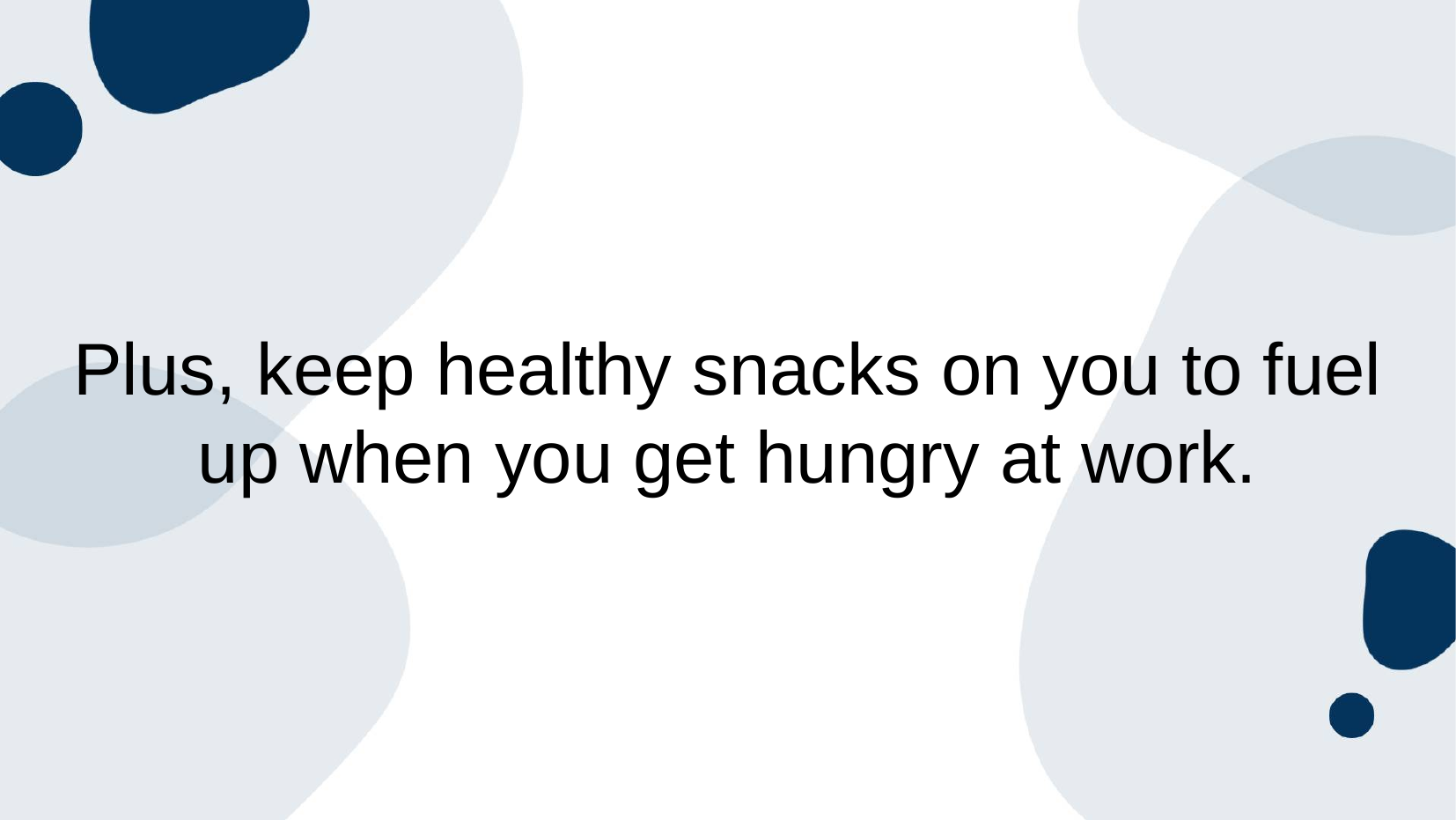

Plus, keep healthy snacks on you to fuel up when you get hungry at work.